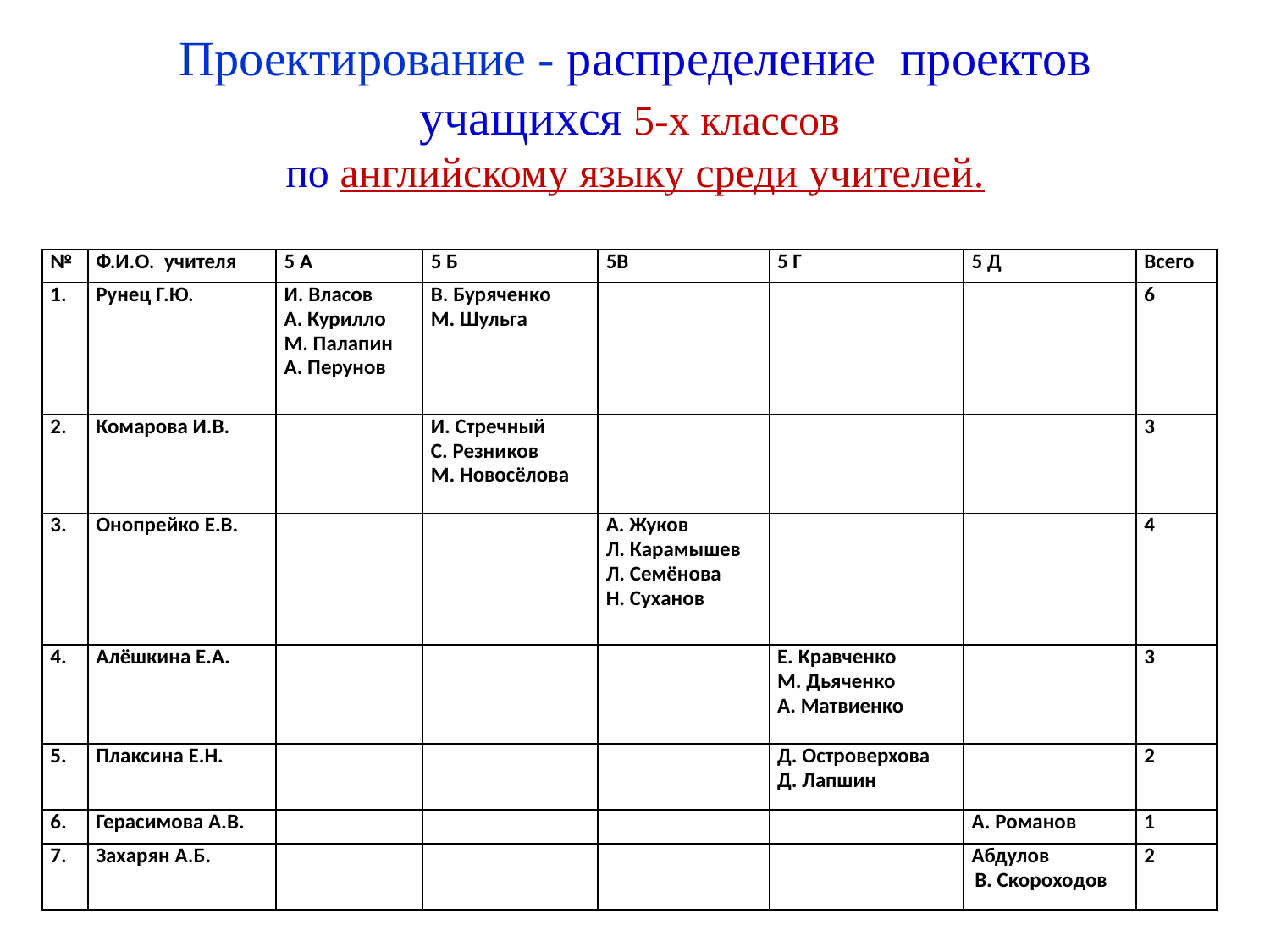

Проектирование - распределение  проектов учащихся 5-х классов
по английскому языку среди учителей.
| № | Ф.И.О. учителя | 5 А | 5 Б | 5В | 5 Г | 5 Д | Всего |
| --- | --- | --- | --- | --- | --- | --- | --- |
| 1. | Рунец Г.Ю. | И. Власов А. Курилло М. Палапин А. Перунов | В. Буряченко М. Шульга |  |  |  | 6 |
| 2. | Комарова И.В. |  | И. Стречный С. Резников М. Новосёлова |  |  |  | 3 |
| 3. | Онопрейко Е.В. |  |  | А. Жуков Л. Карамышев Л. Семёнова Н. Суханов |  |  | 4 |
| 4. | Алёшкина Е.А. |  |  |  | Е. Кравченко М. Дьяченко А. Матвиенко |  | 3 |
| 5. | Плаксина Е.Н. |  |  |  | Д. Островерхова Д. Лапшин |  | 2 |
| 6. | Герасимова А.В. |  |  |  |  | А. Романов | 1 |
| 7. | Захарян А.Б. |  |  |  |  | Абдулов В. Скороходов | 2 |